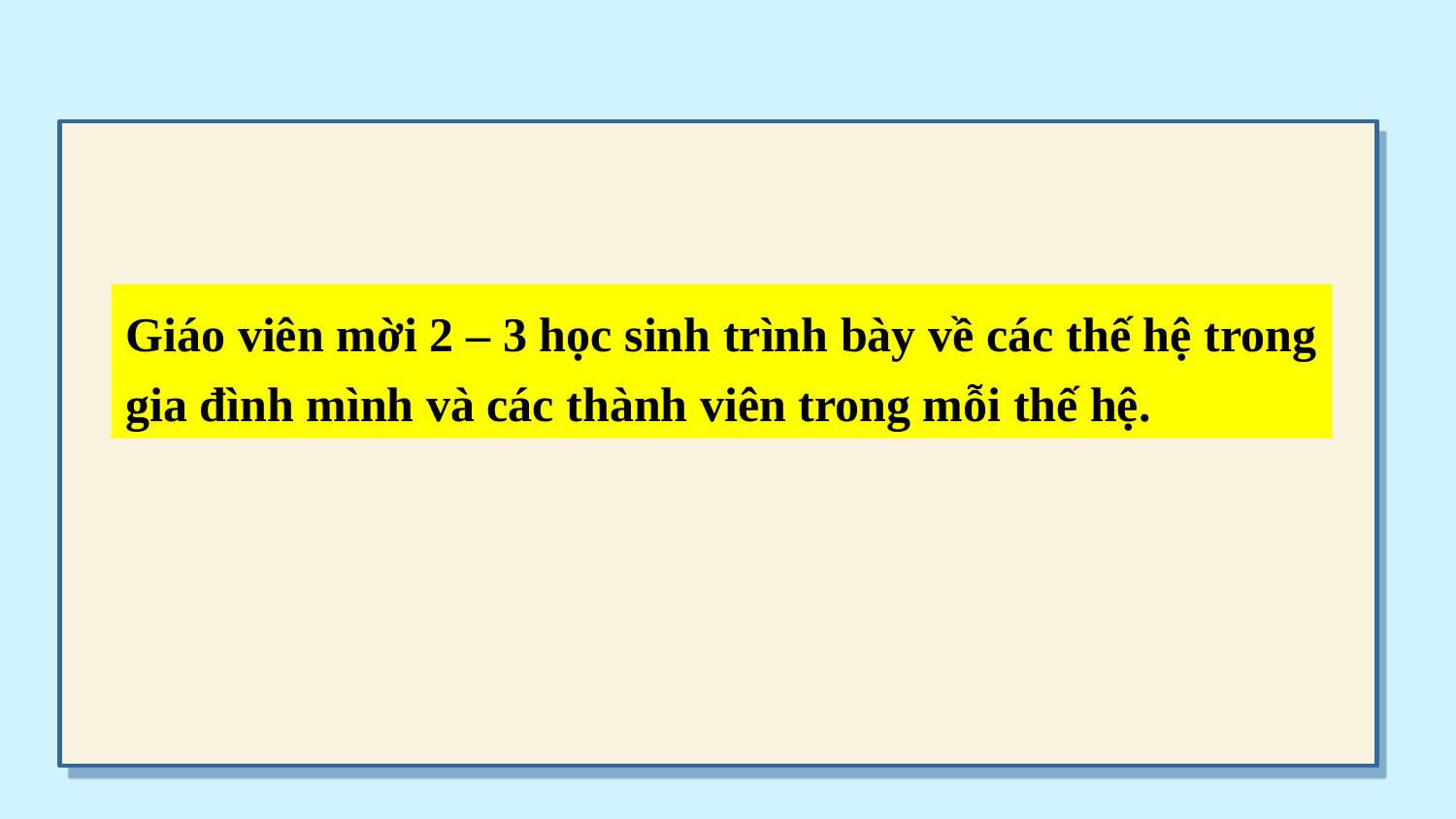

Giáo viên mời 2 – 3 học sinh trình bày về các thế hệ trong gia đình mình và các thành viên trong mỗi thế hệ.